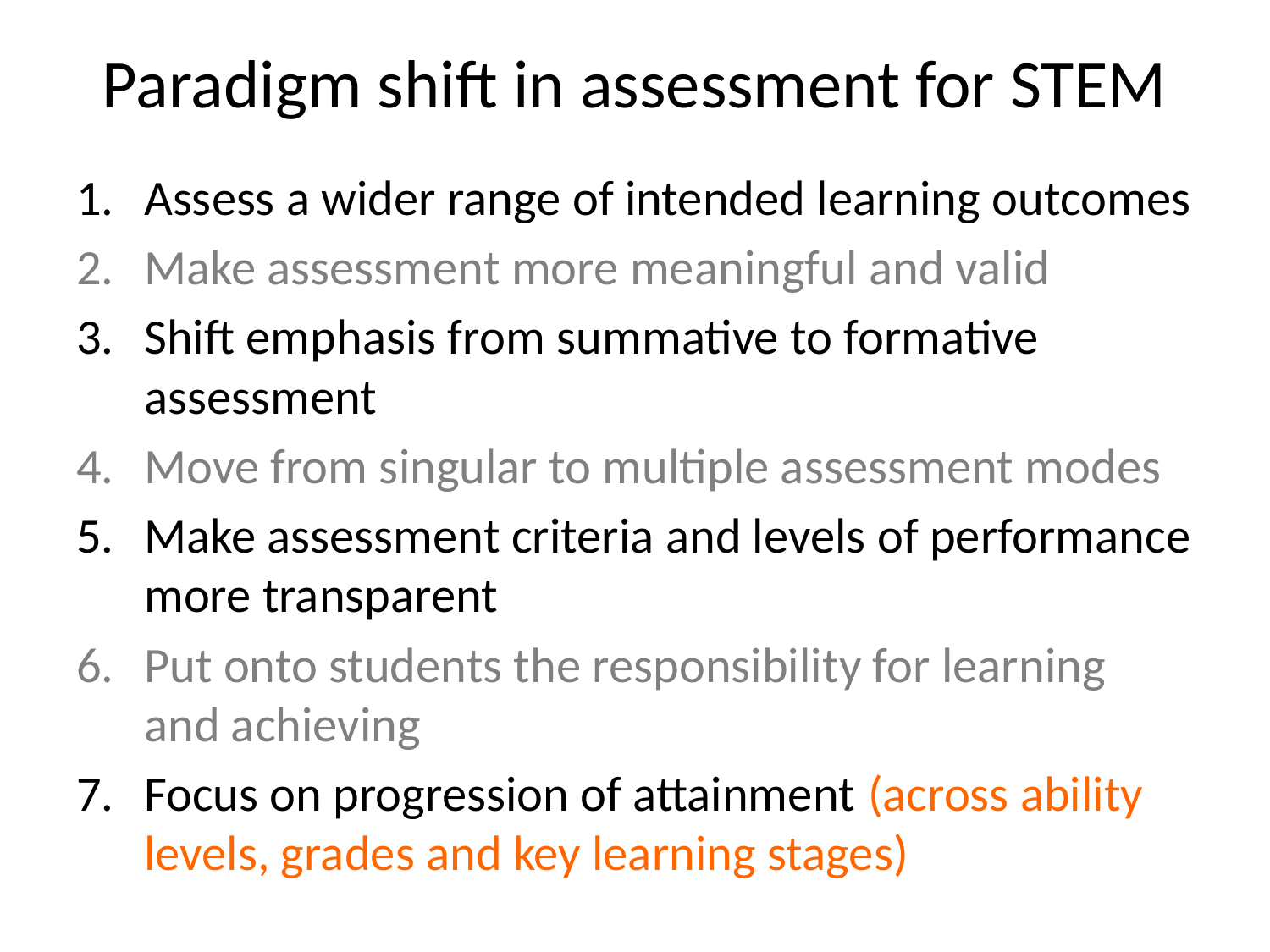

# Paradigm shift in assessment for STEM
Assess a wider range of intended learning outcomes
Make assessment more meaningful and valid
Shift emphasis from summative to formative assessment
Move from singular to multiple assessment modes
Make assessment criteria and levels of performance more transparent
Put onto students the responsibility for learning and achieving
Focus on progression of attainment (across ability levels, grades and key learning stages)